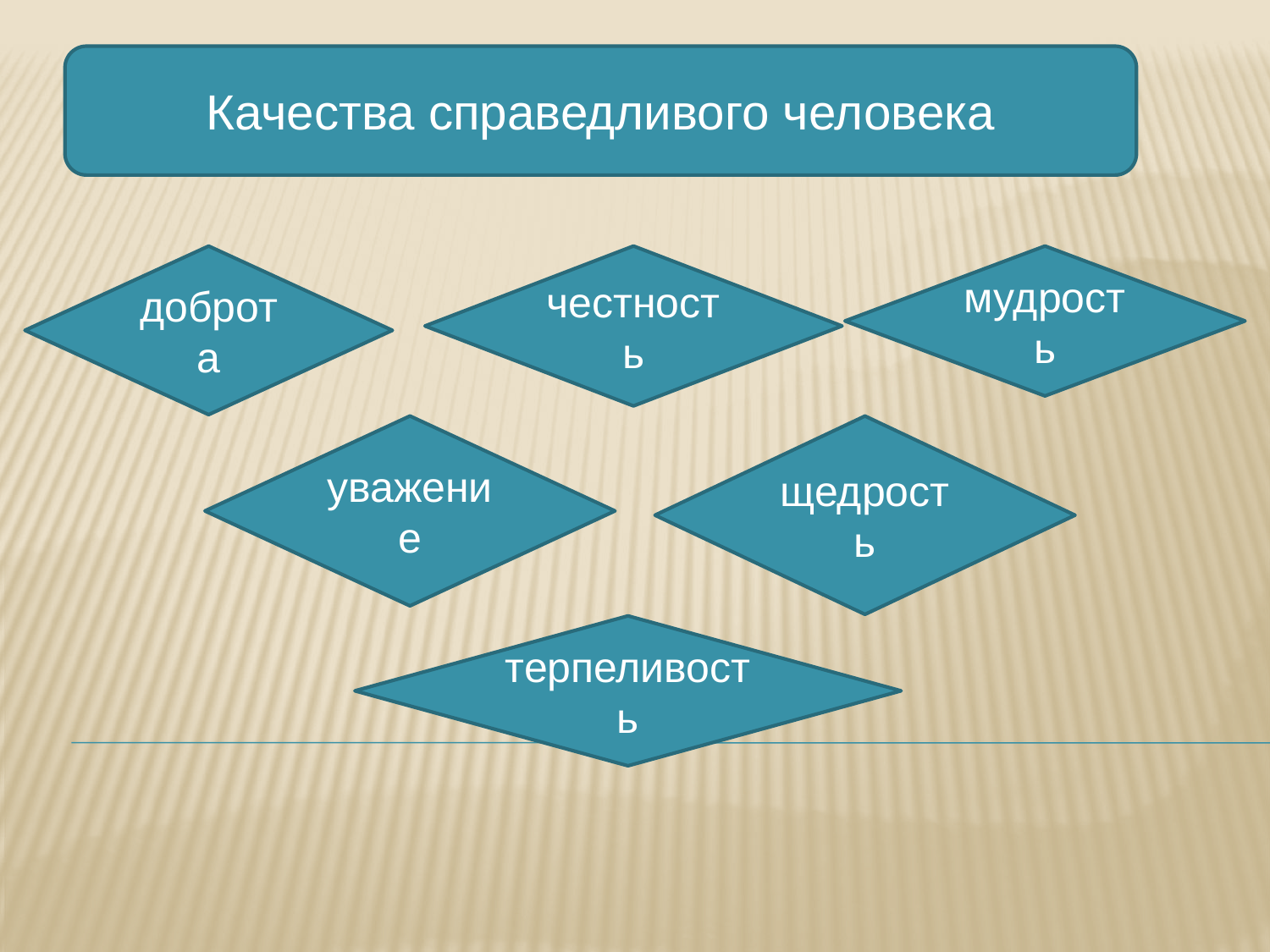

Качества справедливого человека
доброта
честность
мудрость
уважение
щедрость
терпеливость